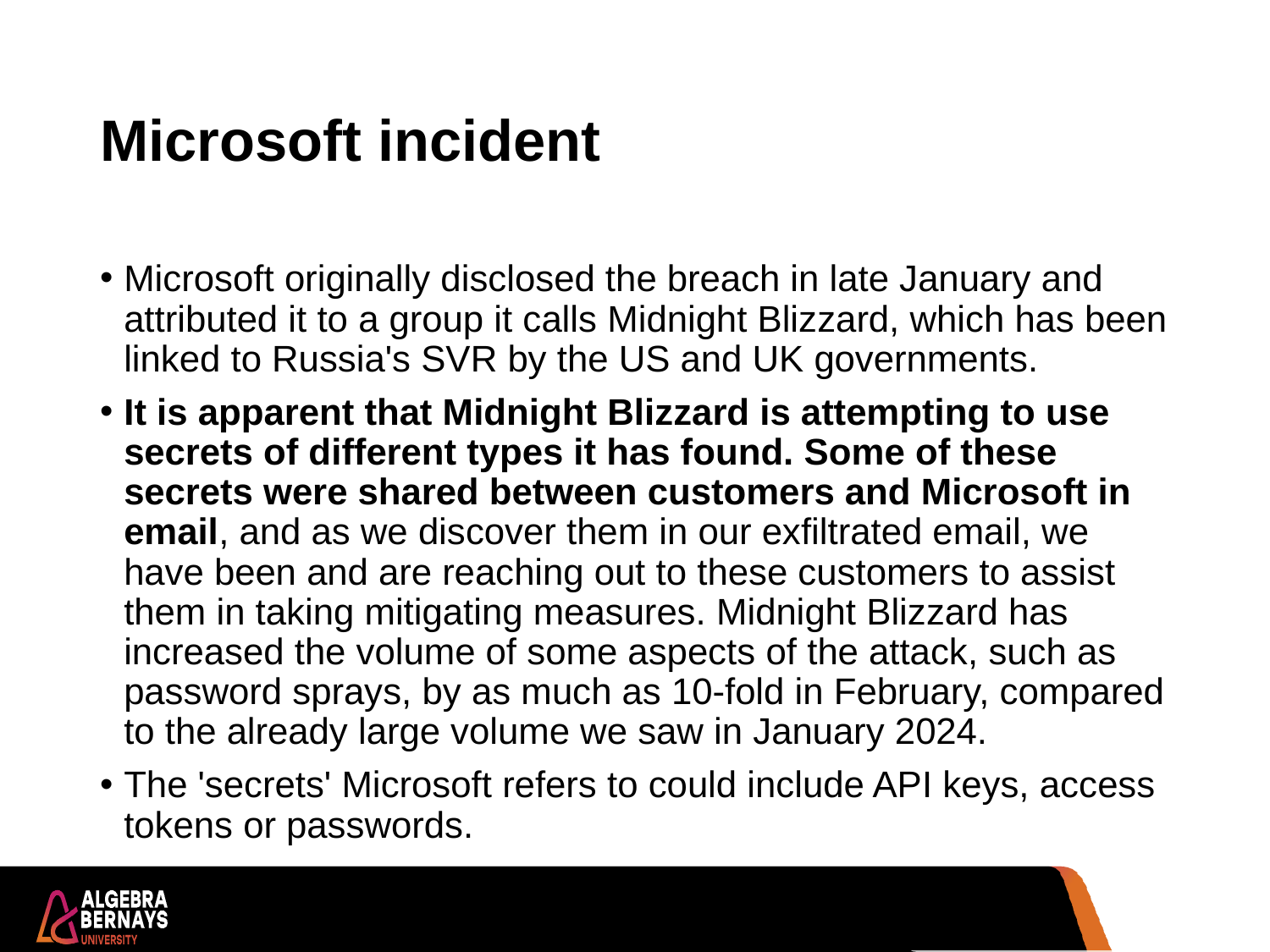

# Microsoft incident
Microsoft originally disclosed the breach in late January and attributed it to a group it calls Midnight Blizzard, which has been linked to Russia's SVR by the US and UK governments.
It is apparent that Midnight Blizzard is attempting to use secrets of different types it has found. Some of these secrets were shared between customers and Microsoft in email, and as we discover them in our exfiltrated email, we have been and are reaching out to these customers to assist them in taking mitigating measures. Midnight Blizzard has increased the volume of some aspects of the attack, such as password sprays, by as much as 10-fold in February, compared to the already large volume we saw in January 2024.
The 'secrets' Microsoft refers to could include API keys, access tokens or passwords.